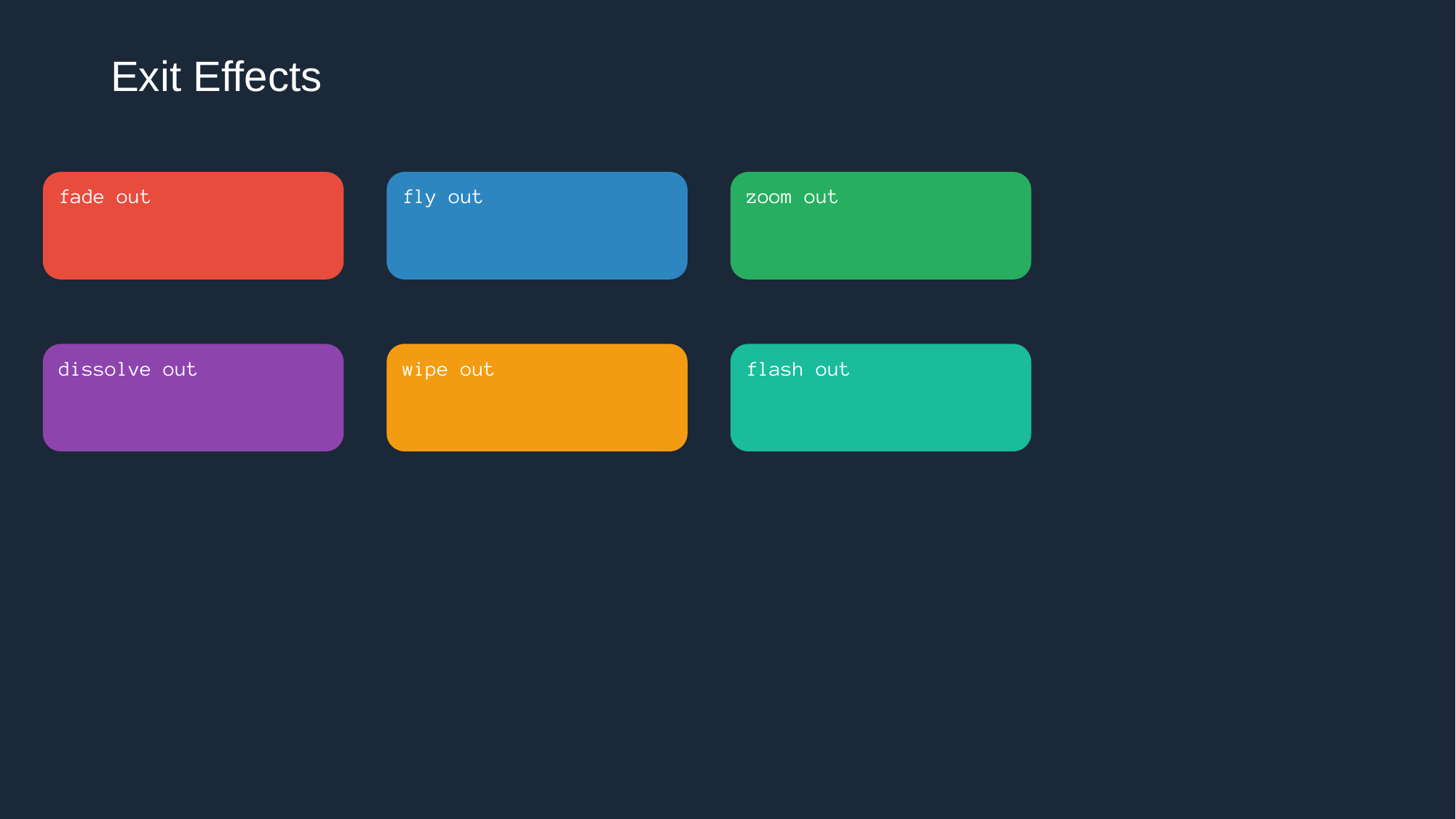

# Exit Effects
fade out
fly out
zoom out
dissolve out
wipe out
flash out